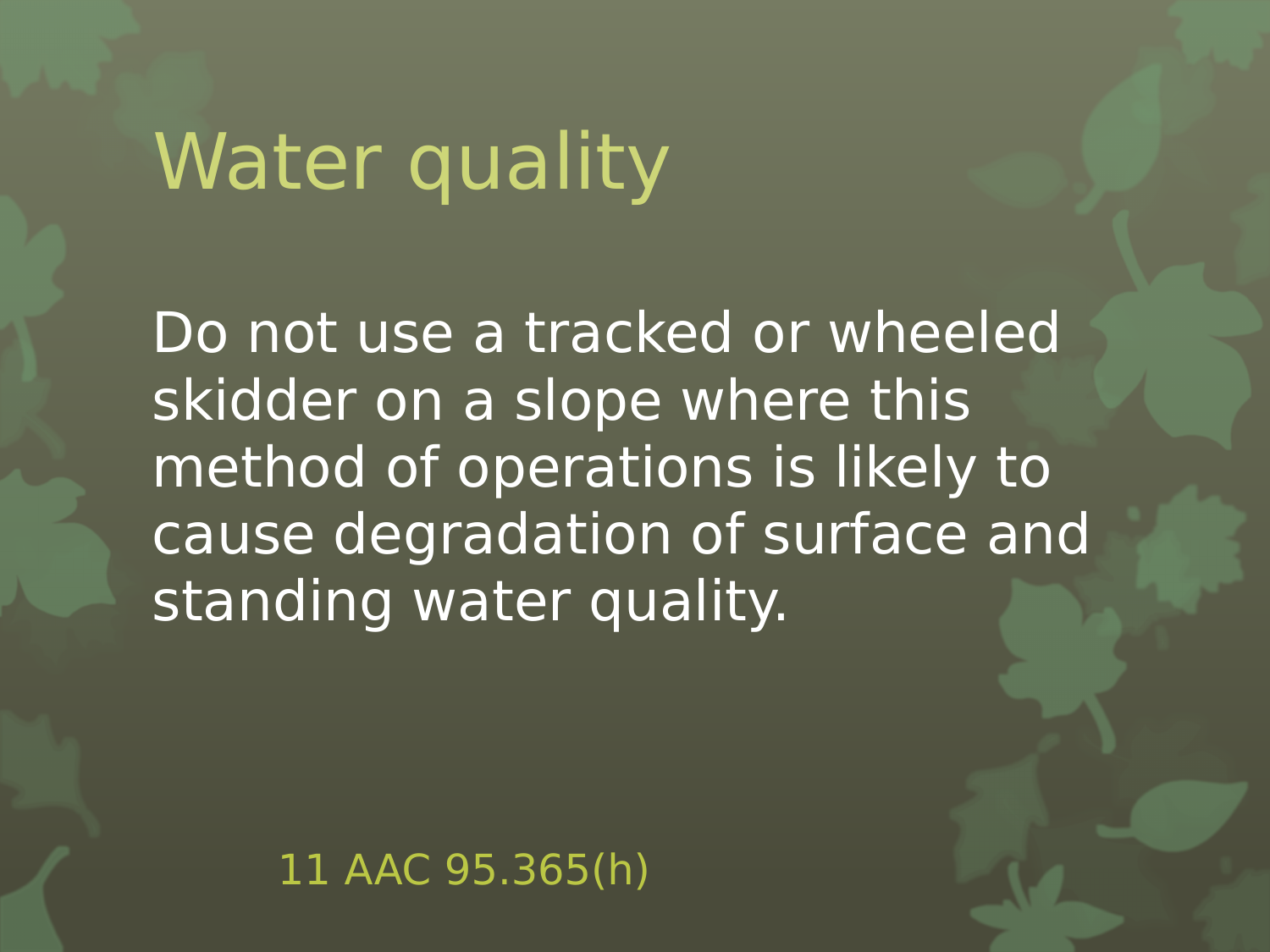

# Water quality

Do not use a tracked or wheeled skidder on a slope where this method of operations is likely to cause degrada­tion of surface and standing water quality.

									11 AAC 95.365(h)